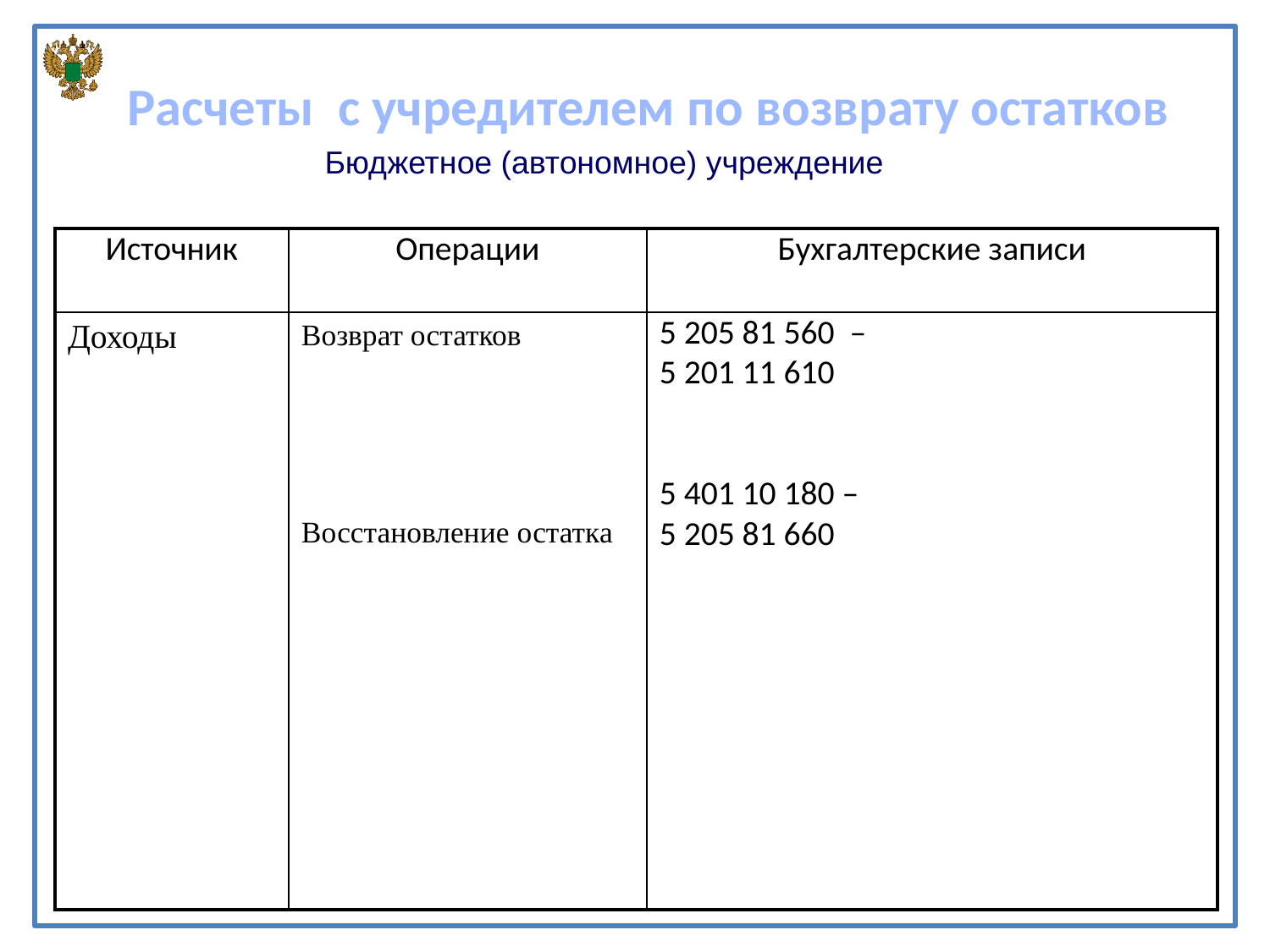

Расчеты  с учредителем по возврату остатков
Бюджетное (автономное) учреждение

| Источник | Операции | Бухгалтерские записи |
| --- | --- | --- |
| Доходы | Возврат остатков Восстановление остатка | 5 205 81 560 – 5 201 11 610 5 401 10 180 – 5 205 81 660 |